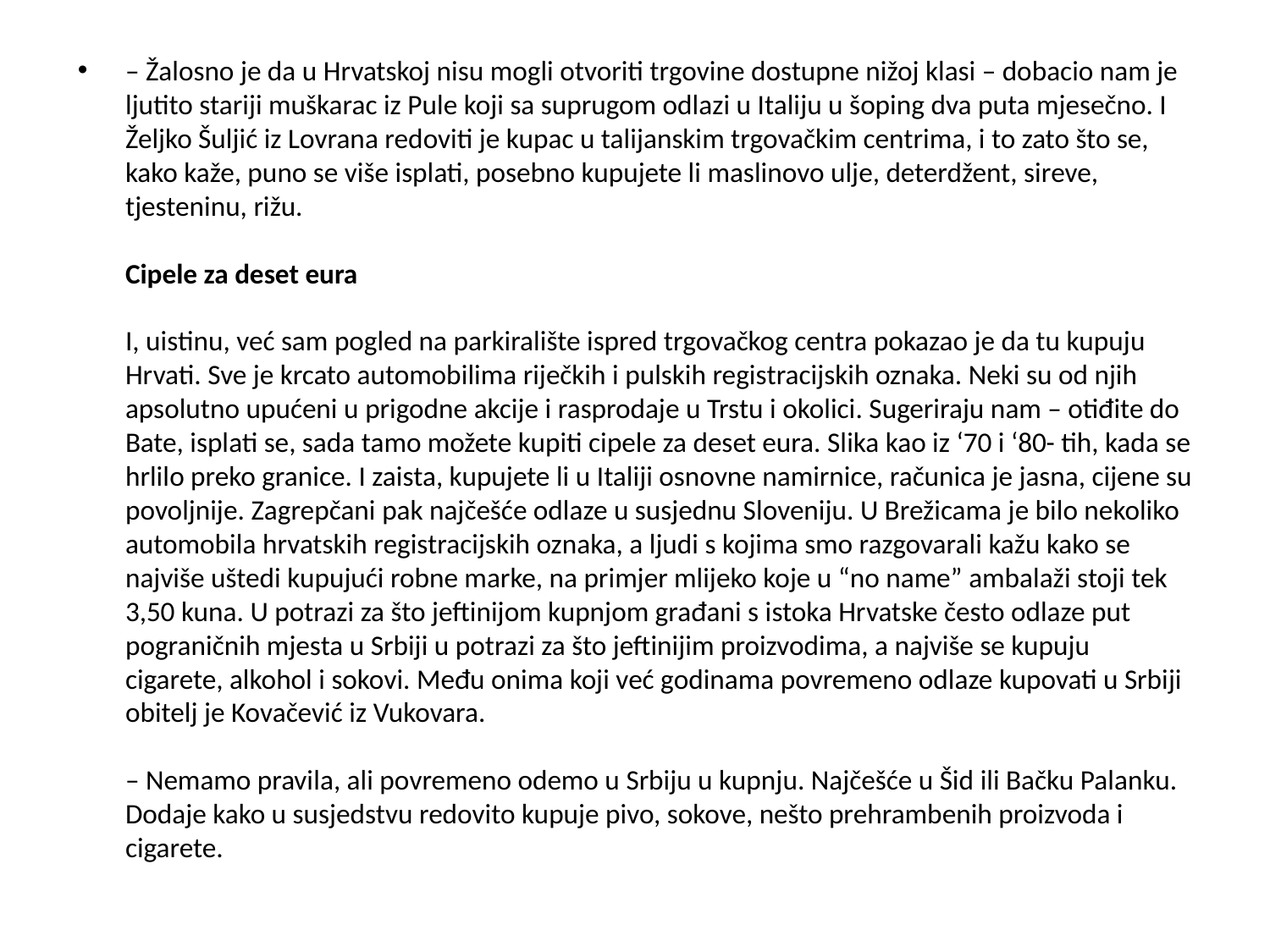

– Žalosno je da u Hrvatskoj nisu mogli otvoriti trgovine dostupne nižoj klasi – dobacio nam je ljutito stariji muškarac iz Pule koji sa suprugom odlazi u Italiju u šoping dva puta mjesečno. I Željko Šuljić iz Lovrana redoviti je kupac u talijanskim trgovačkim centrima, i to zato što se, kako kaže, puno se više isplati, posebno kupujete li maslinovo ulje, deterdžent, sireve, tjesteninu, rižu.
Cipele za deset eura
I, uistinu, već sam pogled na parkiralište ispred trgovačkog centra pokazao je da tu kupuju Hrvati. Sve je krcato automobilima riječkih i pulskih registracijskih oznaka. Neki su od njih apsolutno upućeni u prigodne akcije i rasprodaje u Trstu i okolici. Sugeriraju nam – otiđite do Bate, isplati se, sada tamo možete kupiti cipele za deset eura. Slika kao iz ‘70 i ‘80- tih, kada se hrlilo preko granice. I zaista, kupujete li u Italiji osnovne namirnice, računica je jasna, cijene su povoljnije. Zagrepčani pak najčešće odlaze u susjednu Sloveniju. U Brežicama je bilo nekoliko automobila hrvatskih registracijskih oznaka, a ljudi s kojima smo razgovarali kažu kako se najviše uštedi kupujući robne marke, na primjer mlijeko koje u “no name” ambalaži stoji tek 3,50 kuna.  U potrazi za što jeftinijom kupnjom građani s istoka Hrvatske često odlaze put pograničnih mjesta u Srbiji u potrazi za što jeftinijim proizvodima, a najviše se kupuju cigarete, alkohol i sokovi. Među onima koji već godinama povremeno odlaze kupovati u Srbiji obitelj je Kovačević iz Vukovara.
– Nemamo pravila, ali povremeno odemo u Srbiju u kupnju. Najčešće u Šid ili Bačku Palanku. Dodaje kako u susjedstvu redovito kupuje pivo, sokove, nešto prehrambenih proizvoda i cigarete.